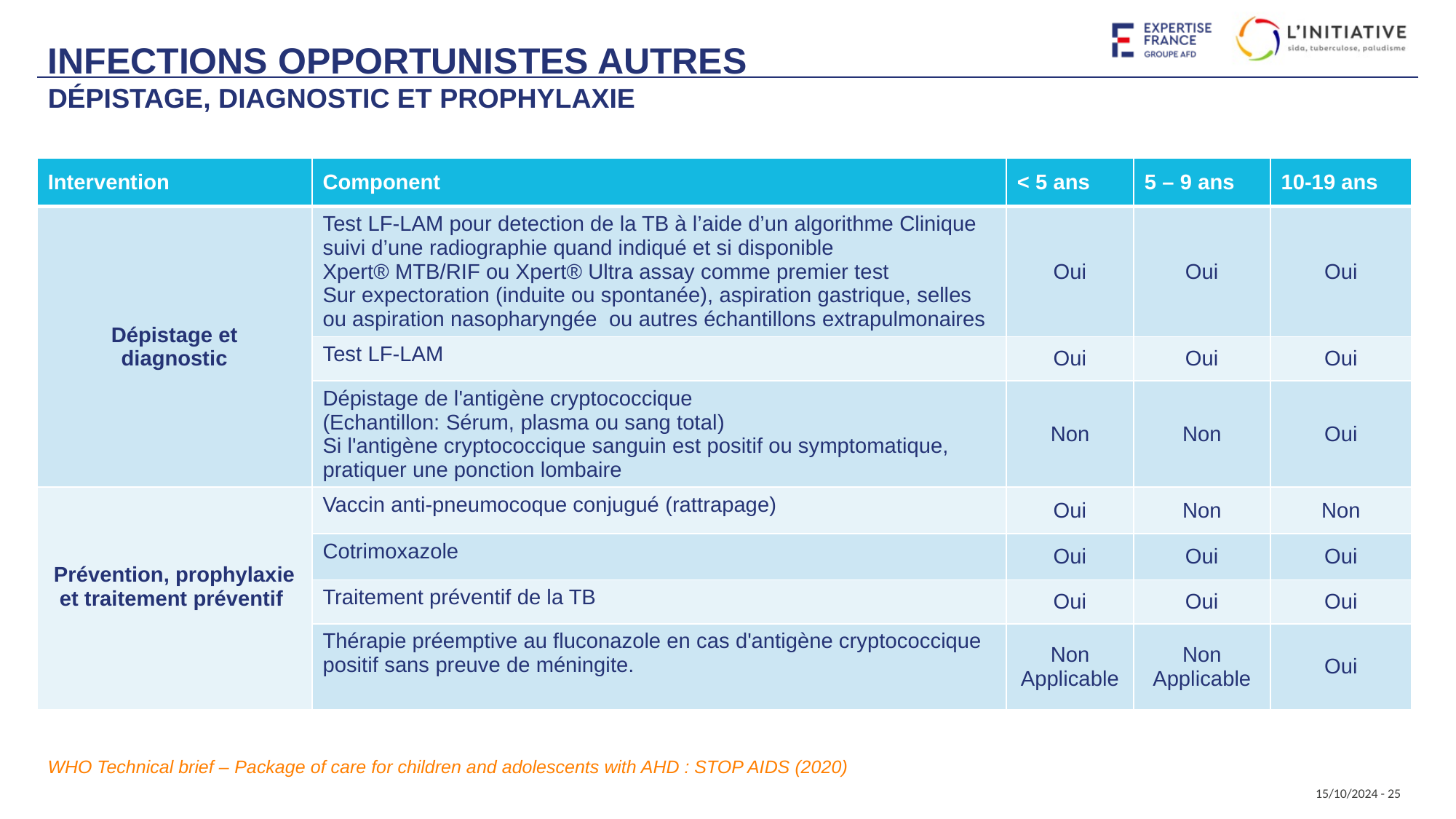

# Infections opportunistes autres Dépistage, Diagnostic et prophylaxie
| Intervention | Component | < 5 ans | 5 – 9 ans | 10-19 ans |
| --- | --- | --- | --- | --- |
| Dépistage et diagnostic | Test LF-LAM pour detection de la TB à l’aide d’un algorithme Clinique suivi d’une radiographie quand indiqué et si disponible Xpert® MTB/RIF ou Xpert® Ultra assay comme premier test Sur expectoration (induite ou spontanée), aspiration gastrique, selles ou aspiration nasopharyngée ou autres échantillons extrapulmonaires | Oui | Oui | Oui |
|  | Test LF-LAM | Oui | Oui | Oui |
|  | Dépistage de l'antigène cryptococcique (Echantillon: Sérum, plasma ou sang total) Si l'antigène cryptococcique sanguin est positif ou symptomatique, pratiquer une ponction lombaire | Non | Non | Oui |
| Prévention, prophylaxie et traitement préventif | Vaccin anti-pneumocoque conjugué (rattrapage) | Oui | Non | Non |
|  | Cotrimoxazole | Oui | Oui | Oui |
|  | Traitement préventif de la TB | Oui | Oui | Oui |
|  | Thérapie préemptive au fluconazole en cas d'antigène cryptococcique positif sans preuve de méningite. | Non Applicable | Non Applicable | Oui |
WHO Technical brief – Package of care for children and adolescents with AHD : STOP AIDS (2020)
15/10/2024 - 25